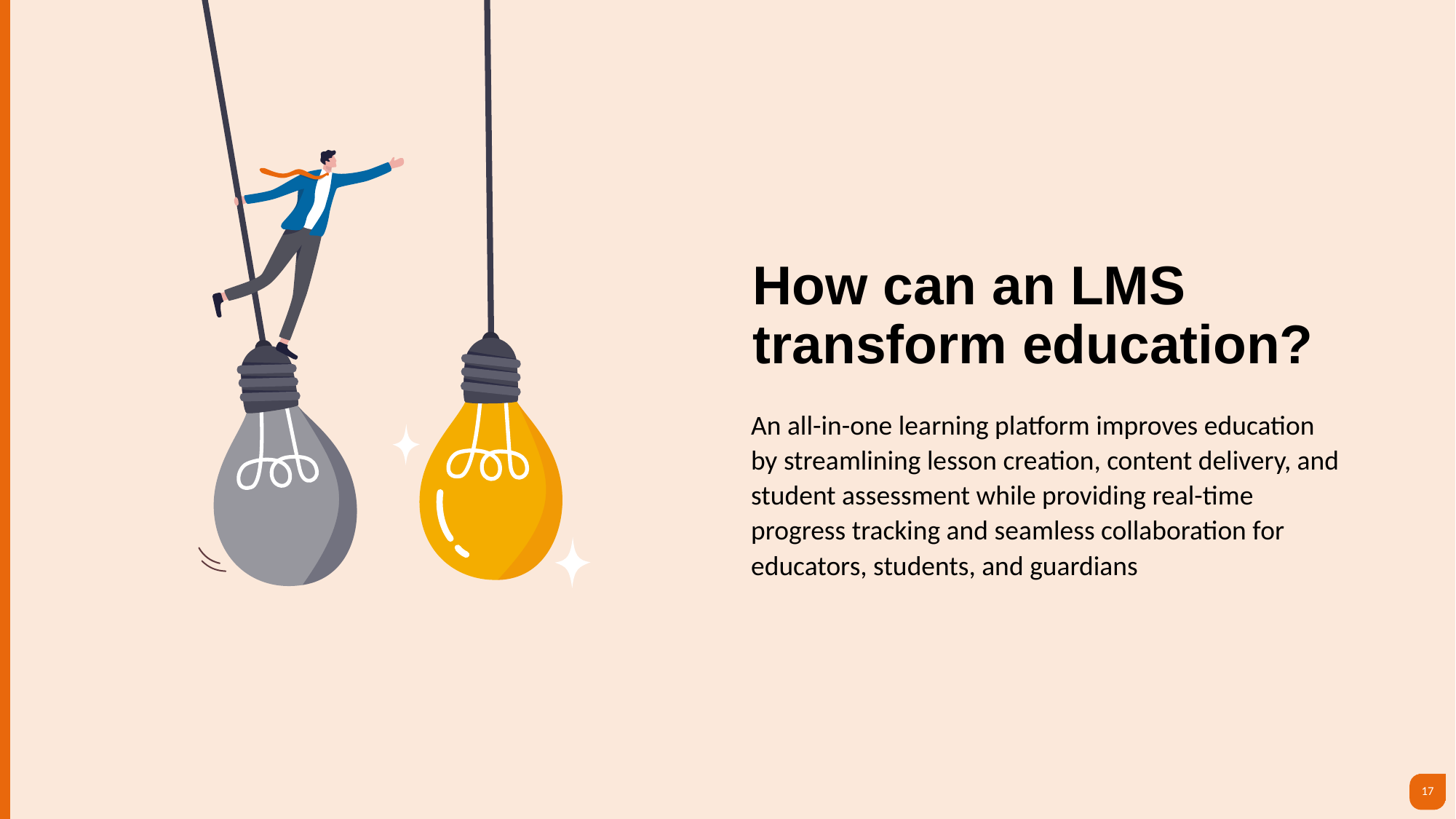

# How can an LMS transform education?
An all-in-one learning platform improves education by streamlining lesson creation, content delivery, and student assessment while providing real-time progress tracking and seamless collaboration for educators, students, and guardians